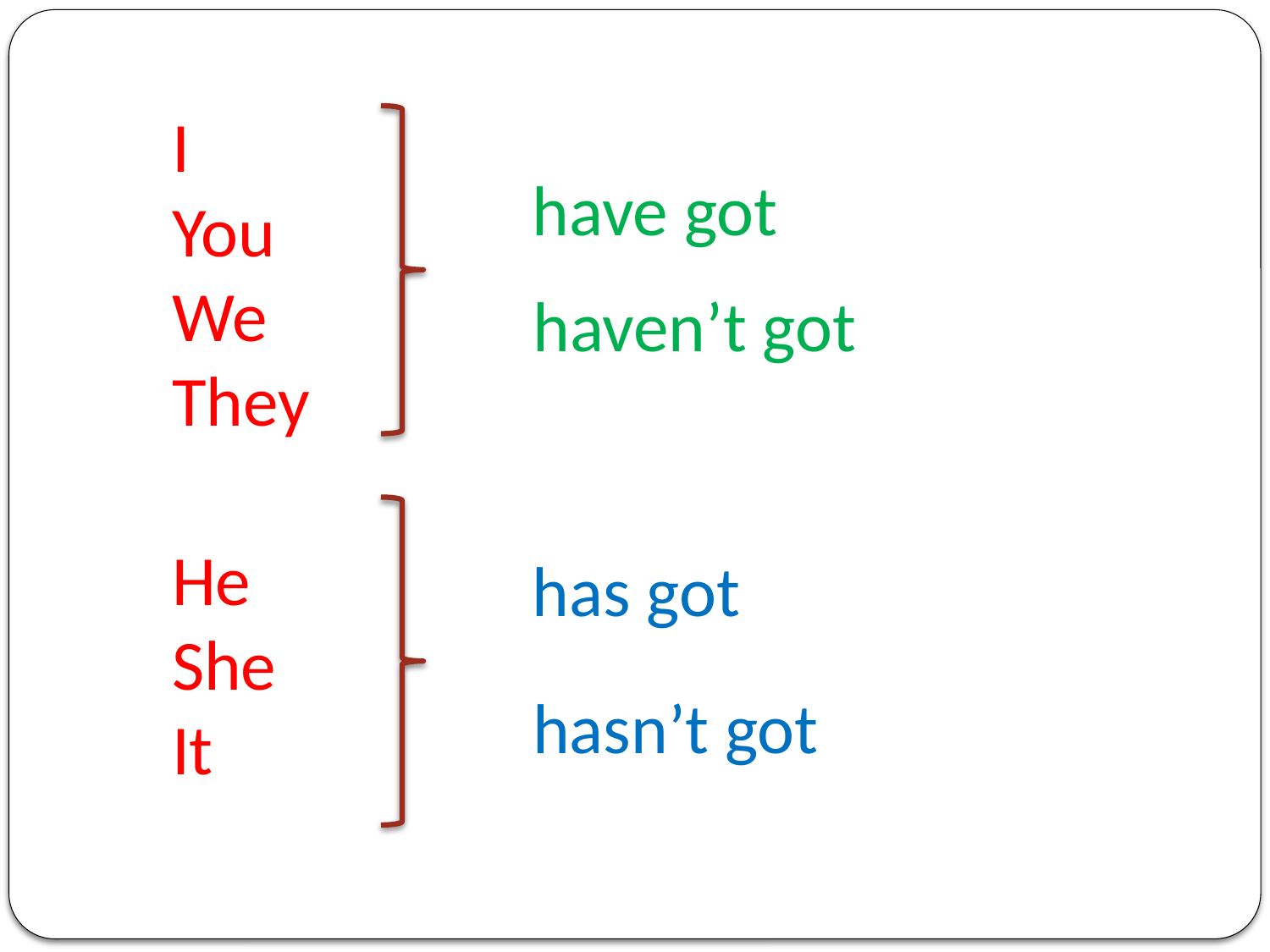

I
You
We
They

have got

haven’t got

He
She
It
has got
hasn’t got